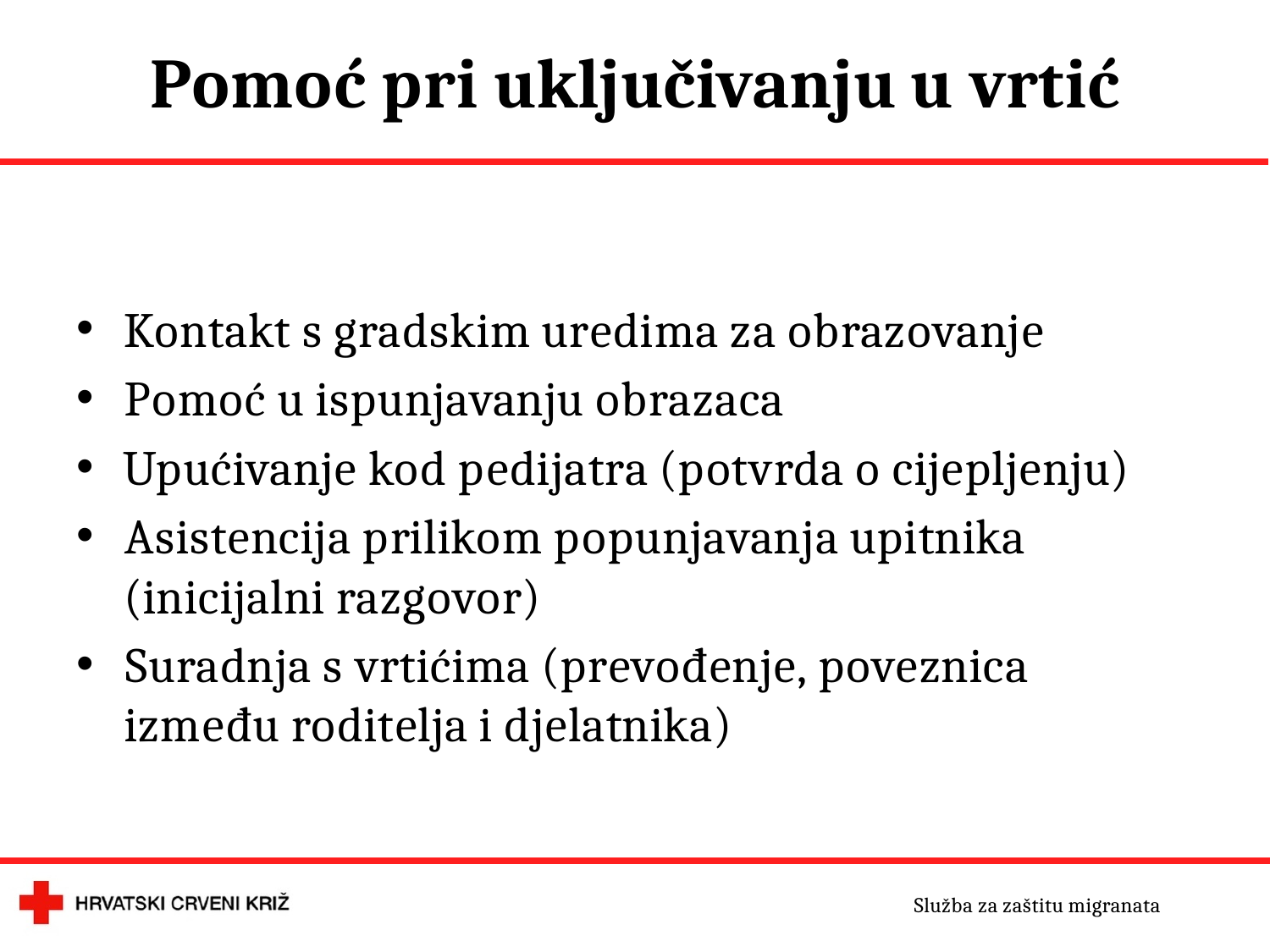

# Pomoć pri uključivanju u vrtić

Kontakt s gradskim uredima za obrazovanje
Pomoć u ispunjavanju obrazaca
Upućivanje kod pedijatra (potvrda o cijepljenju)
Asistencija prilikom popunjavanja upitnika (inicijalni razgovor)
Suradnja s vrtićima (prevođenje, poveznica između roditelja i djelatnika)